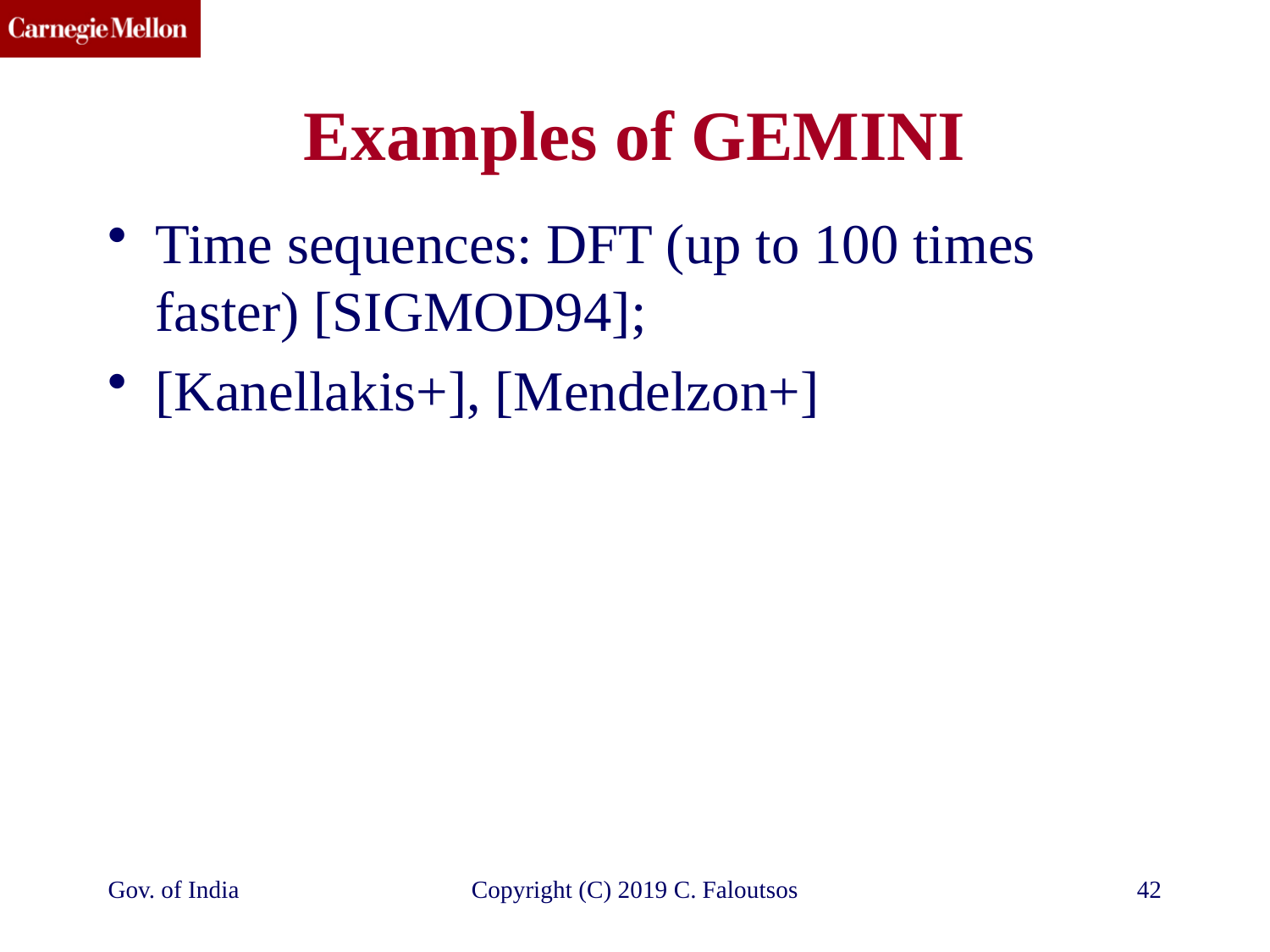

# Examples of GEMINI
Time sequences: DFT (up to 100 times faster) [SIGMOD94];
[Kanellakis+], [Mendelzon+]
Gov. of India
Copyright (C) 2019 C. Faloutsos
42